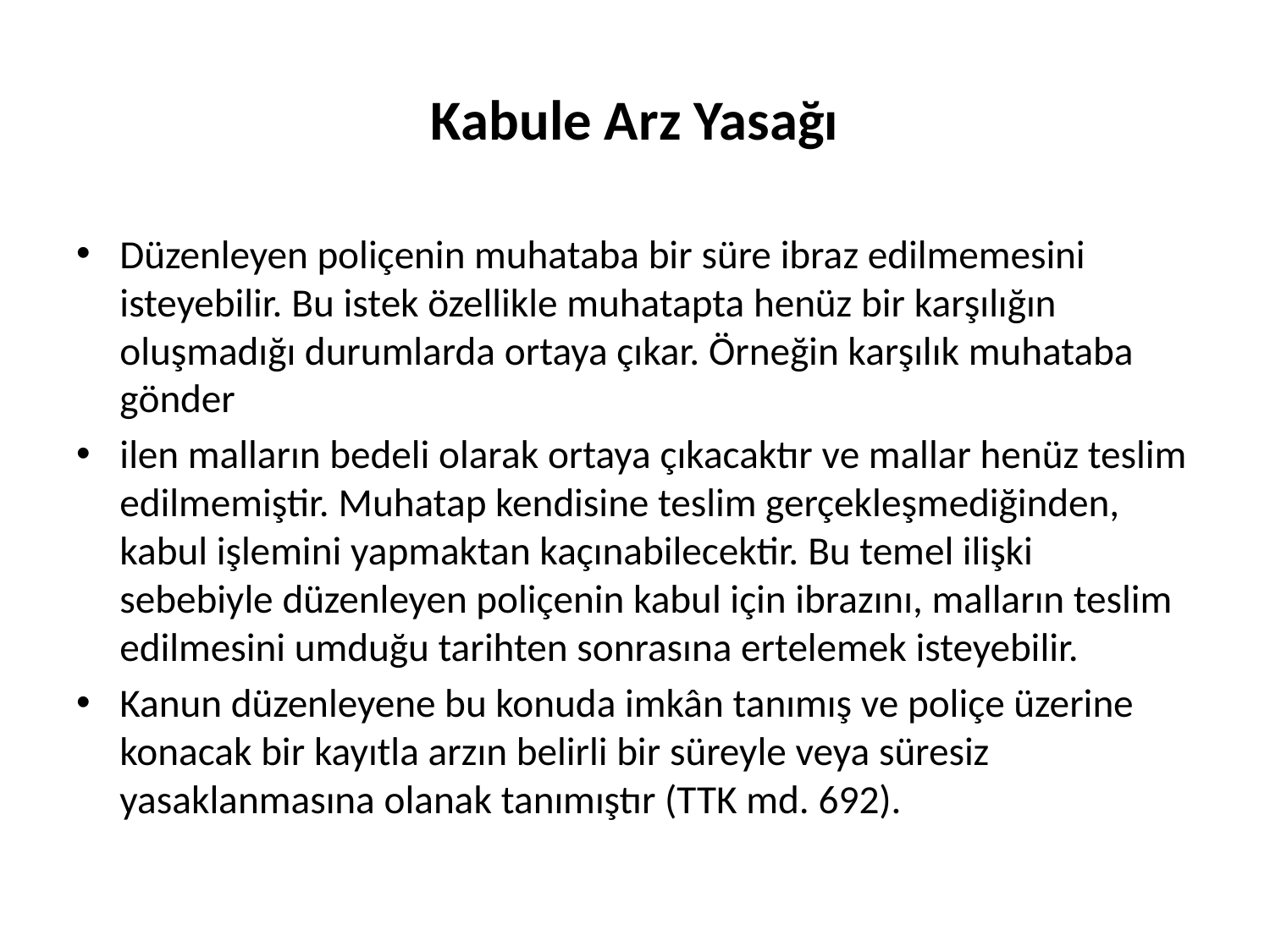

# Kabule Arz Yasağı
Düzenleyen poliçenin muhataba bir süre ibraz edilmemesini isteyebilir. Bu istek özellikle muhatapta henüz bir karşılığın oluşmadığı durumlarda ortaya çıkar. Örneğin karşılık muhataba gönder
ilen malların bedeli olarak ortaya çıkacaktır ve mallar henüz teslim edilmemiştir. Muhatap kendisine teslim gerçekleşmediğinden, kabul işlemini yapmaktan kaçınabilecektir. Bu temel ilişki sebebiyle düzenleyen poliçenin kabul için ibrazını, malların teslim edilmesini umduğu tarihten sonrasına ertelemek isteyebilir.
Kanun düzenleyene bu konuda imkân tanımış ve poliçe üzerine konacak bir kayıtla arzın belirli bir süreyle veya süresiz yasaklanmasına olanak tanımıştır (TTK md. 692).